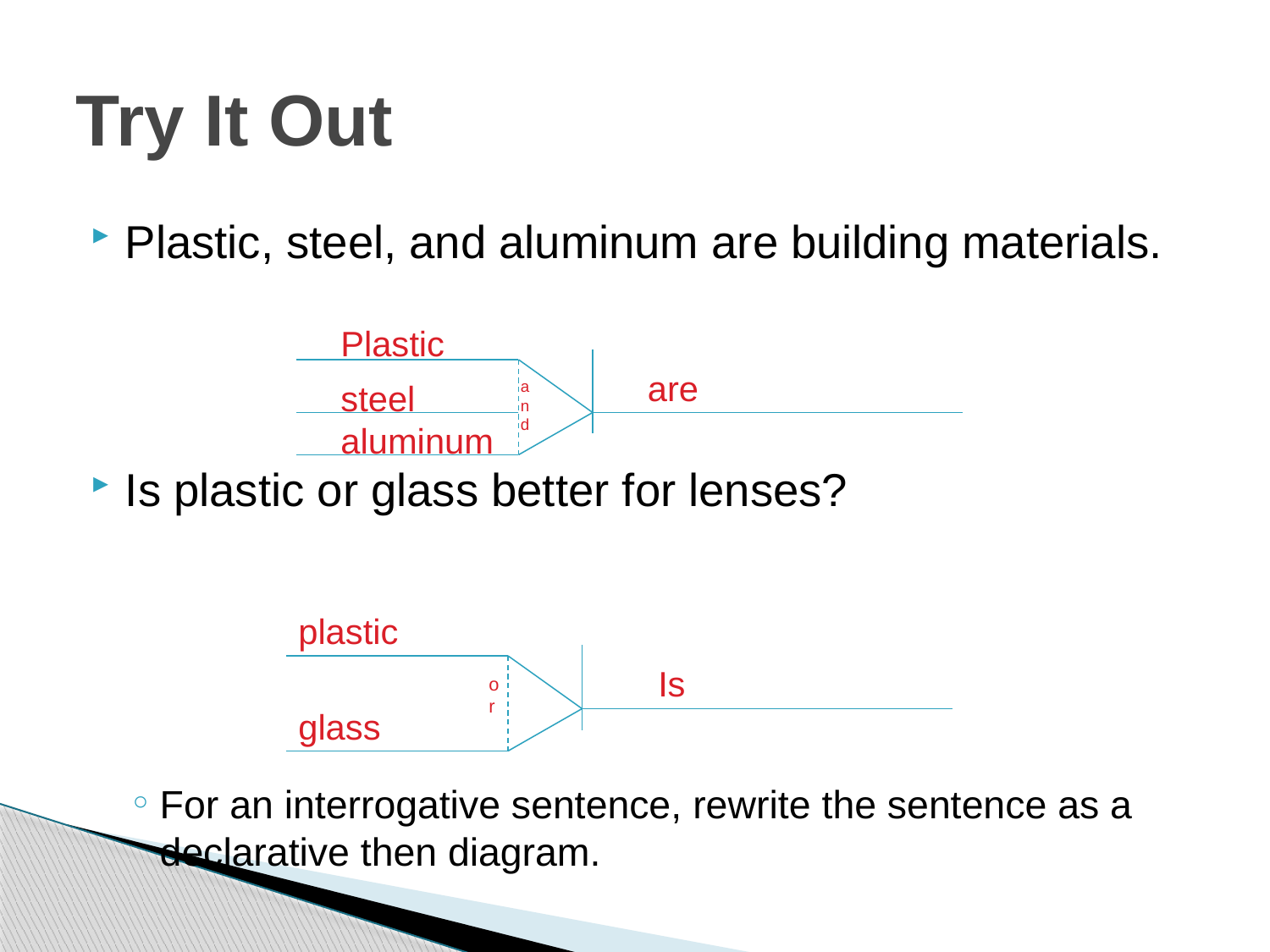

# Try It Out
Plastic, steel, and aluminum are building materials.

Is plastic or glass better for lenses?

For an interrogative sentence, rewrite the sentence as a declarative then diagram.
Plastic
steel
a
n
d
aluminum
are
plastic
o
r
glass
Is